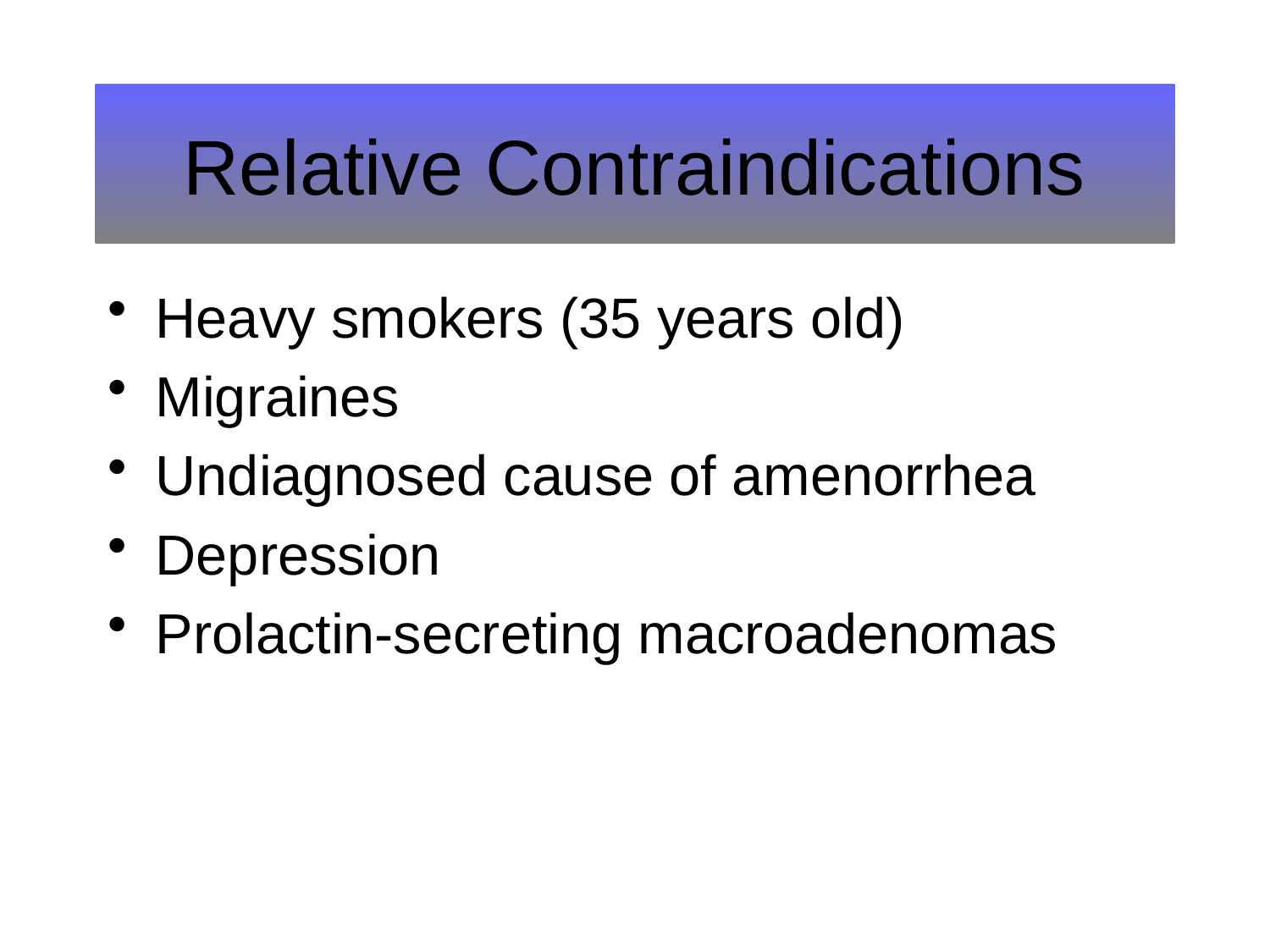

# Relative Contraindications
Heavy smokers (35 years old)
Migraines
Undiagnosed cause of amenorrhea
Depression
Prolactin-secreting macroadenomas